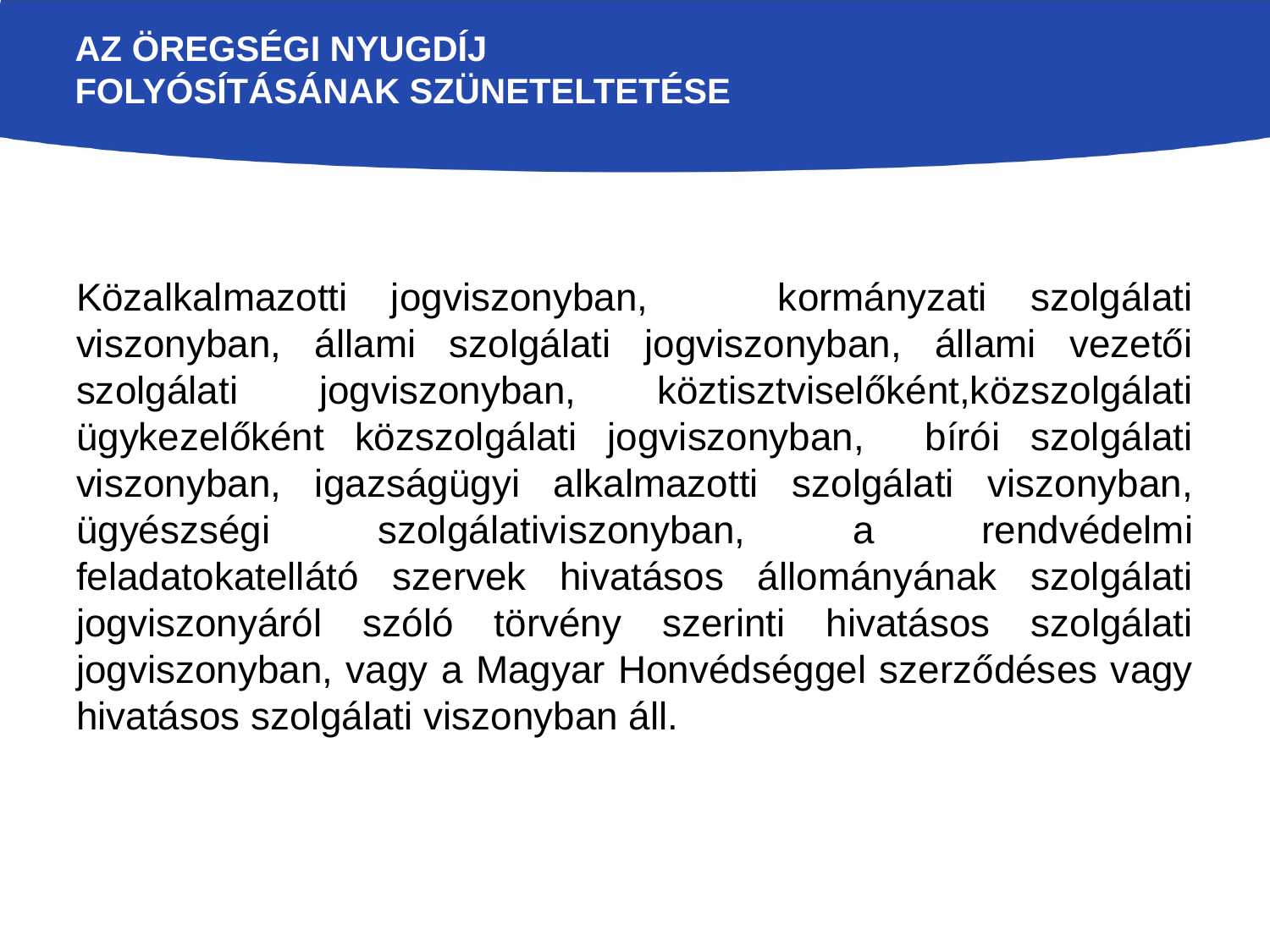

# Az öregségi nyugdíj folyósításának szüneteltetése
Közalkalmazotti jogviszonyban,   kormányzati szolgálati viszonyban, állami szolgálati jogviszonyban, állami vezetői szolgálati jogviszonyban, köztisztviselőként,közszolgálati ügykezelőként közszolgálati jogviszonyban,  bírói szolgálati viszonyban, igazságügyi alkalmazotti szolgálati viszonyban, ügyészségi szolgálativiszonyban, a rendvédelmi feladatokatellátó szervek hivatásos állományának szolgálati jogviszonyáról szóló törvény szerinti hivatásos szolgálati jogviszonyban, vagy a Magyar Honvédséggel szerződéses vagy hivatásos szolgálati viszonyban áll.